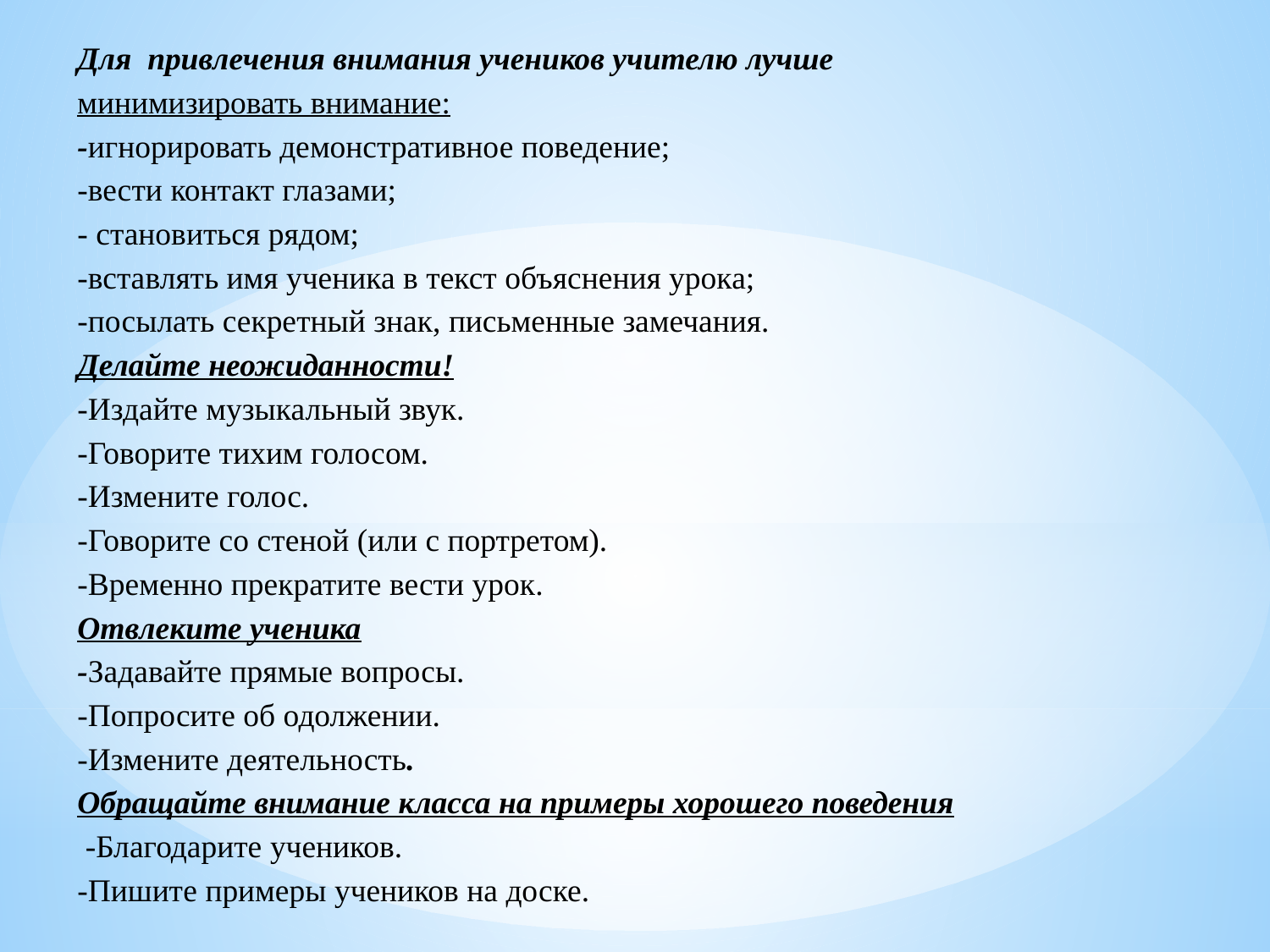

Для  привлечения внимания учеников учителю лучше
минимизировать внимание:
-игнорировать демонстративное поведение;
-вести контакт глазами;
- становиться рядом;
-вставлять имя ученика в текст объяснения урока;
-посылать секретный знак, письменные замечания.
Делайте неожиданности!
-Издайте музыкальный звук.
-Говорите тихим голосом.
-Измените голос.
-Говорите со стеной (или с портретом).
-Временно прекратите вести урок.
Отвлеките ученика
-Задавайте прямые вопросы.
-Попросите об одолжении.
-Измените деятельность.
Обращайте внимание класса на примеры хорошего поведения
 -Благодарите учеников.
-Пишите примеры учеников на доске.